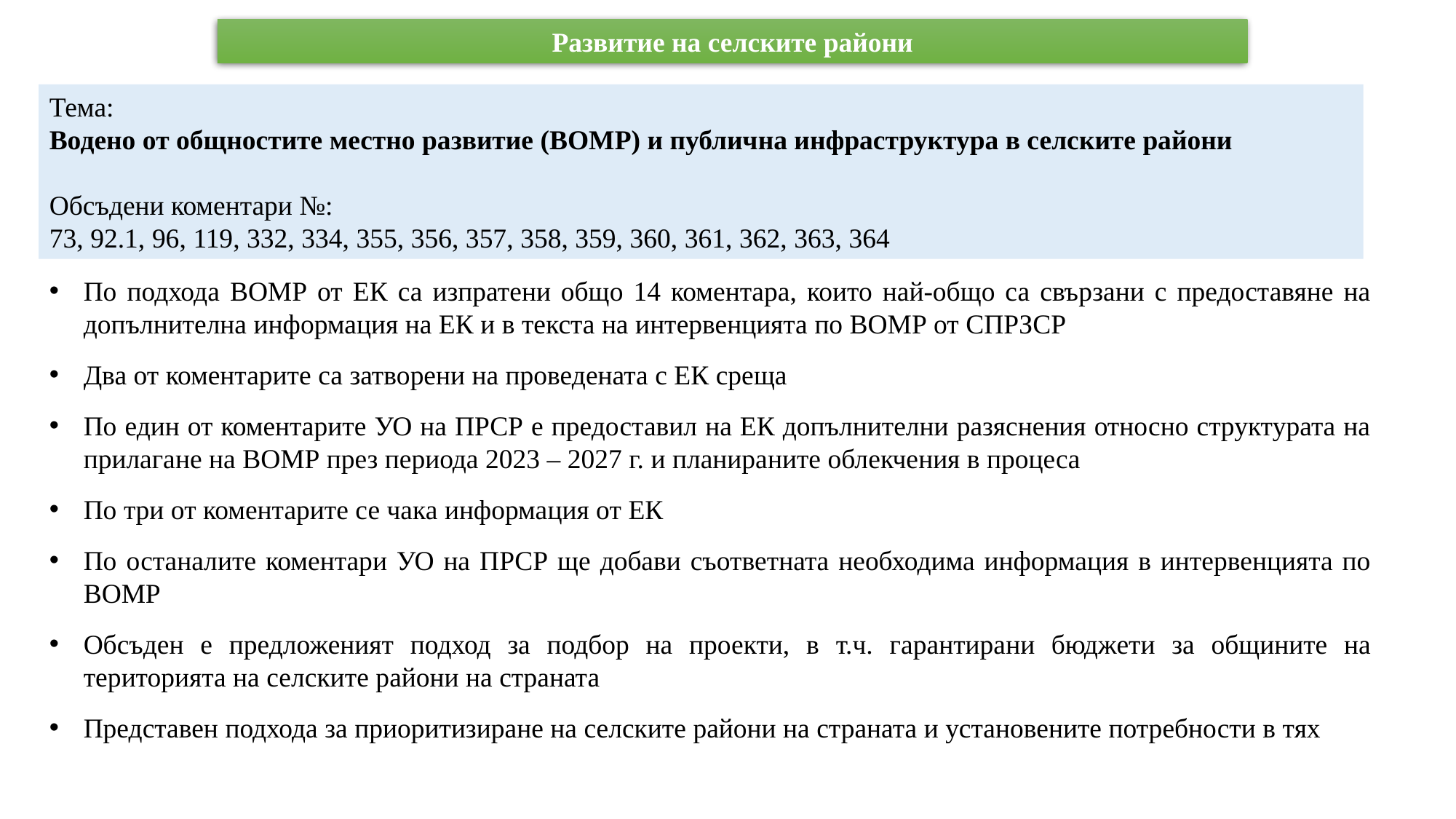

Развитие на селските райони
Тема:
Водено от общностите местно развитие (ВОМР) и публична инфраструктура в селските райони

Обсъдени коментари №:
73, 92.1, 96, 119, 332, 334, 355, 356, 357, 358, 359, 360, 361, 362, 363, 364
По подхода ВОМР от ЕК са изпратени общо 14 коментара, които най-общо са свързани с предоставяне на допълнителна информация на ЕК и в текста на интервенцията по ВОМР от СПРЗСР
Два от коментарите са затворени на проведената с ЕК среща
По един от коментарите УО на ПРСР е предоставил на ЕК допълнителни разяснения относно структурата на прилагане на ВОМР през периода 2023 – 2027 г. и планираните облекчения в процеса
По три от коментарите се чака информация от ЕК
По останалите коментари УО на ПРСР ще добави съответната необходима информация в интервенцията по ВОМР
Обсъден е предложеният подход за подбор на проекти, в т.ч. гарантирани бюджети за общините на територията на селските райони на страната
Представен подхода за приоритизиране на селските райони на страната и установените потребности в тях